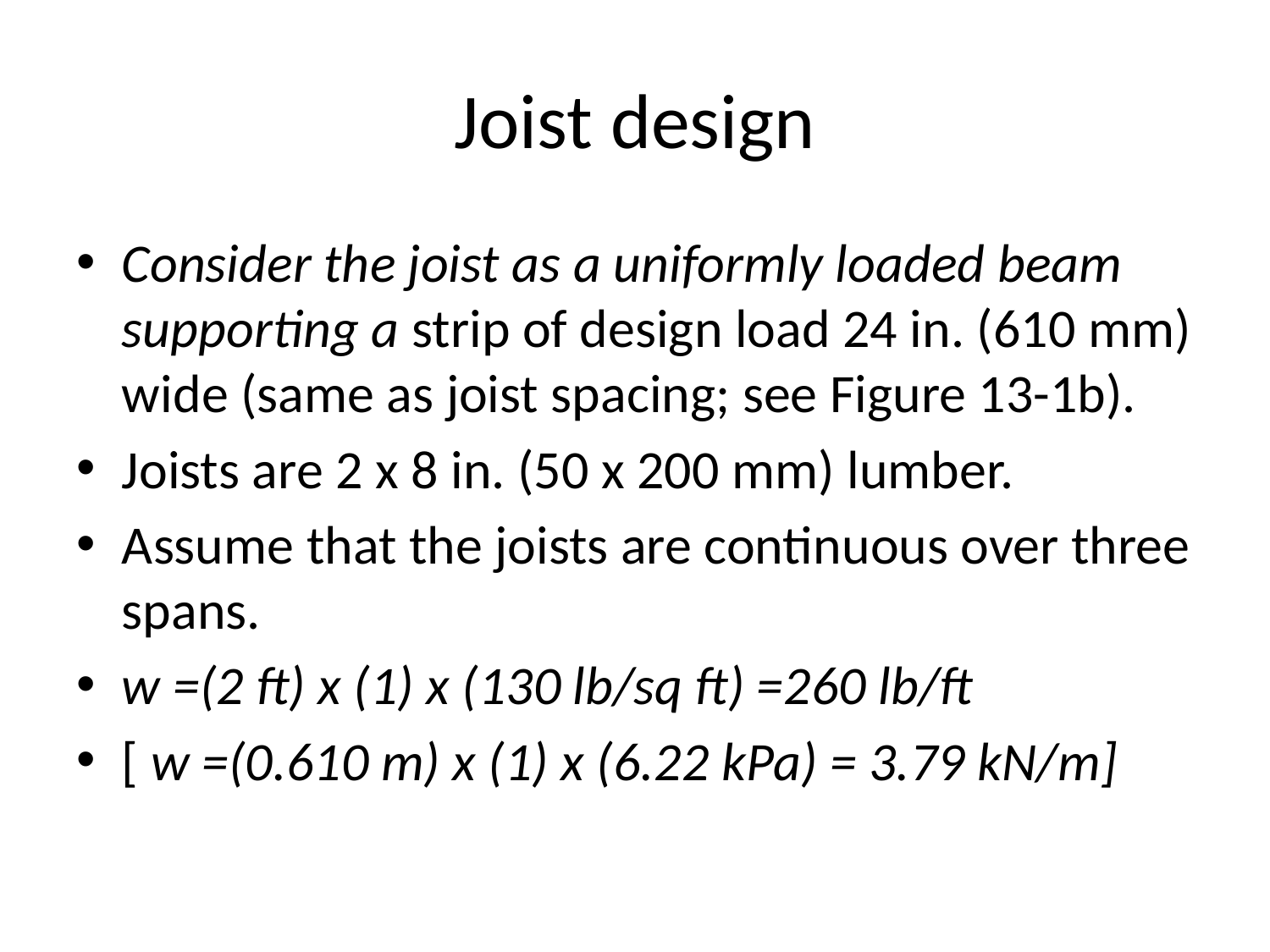

# Joist design
Consider the joist as a uniformly loaded beam supporting a strip of design load 24 in. (610 mm) wide (same as joist spacing; see Figure 13-1b).
Joists are 2 x 8 in. (50 x 200 mm) lumber.
Assume that the joists are continuous over three spans.
w =(2 ft) x (1) x (130 lb/sq ft) =260 lb/ft
[ w =(0.610 m) x (1) x (6.22 kPa) = 3.79 kN/m]